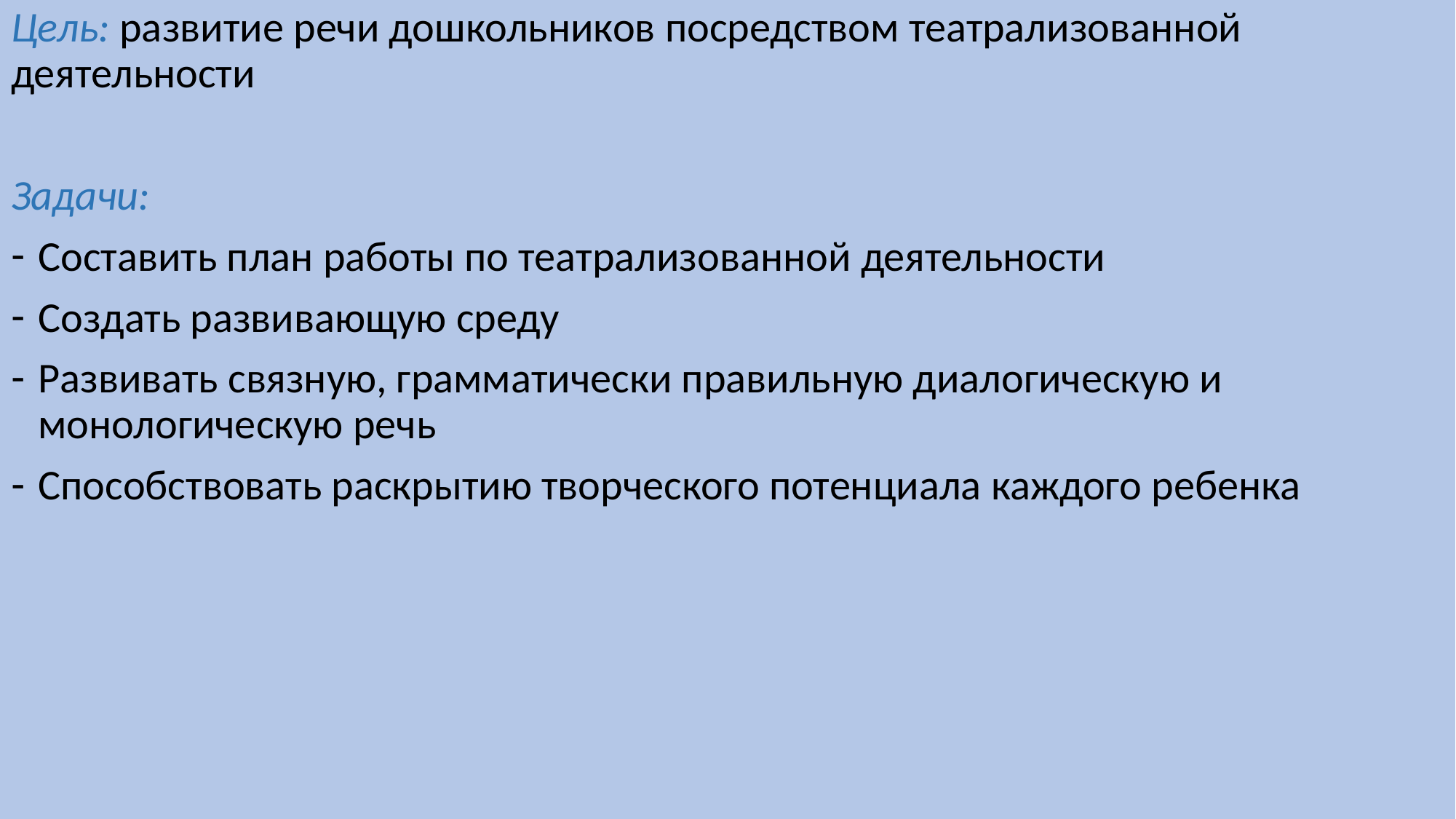

Цель: развитие речи дошкольников посредством театрализованной деятельности

Задачи:
Составить план работы по театрализованной деятельности
Создать развивающую среду
Развивать связную, грамматически правильную диалогическую и монологическую речь
Способствовать раскрытию творческого потенциала каждого ребенка